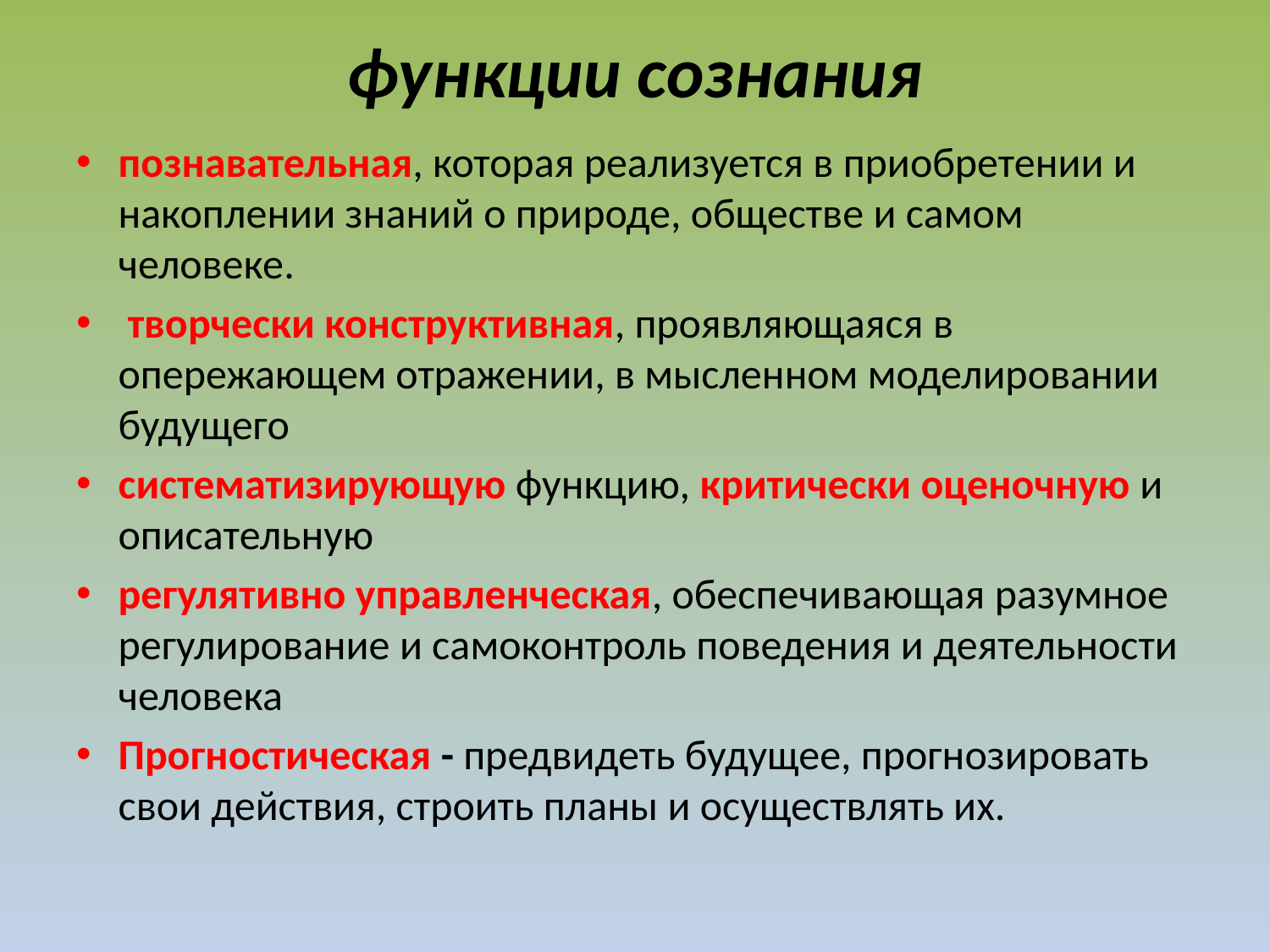

# функции сознания
познавательная, которая реализуется в приобретении и накоплении знаний о природе, обществе и самом человеке.
 творчески конструктивная, проявляющаяся в опережающем отражении, в мысленном моделировании будущего
систематизирующую функцию, критически оценочную и описательную
регулятивно управленческая, обеспечивающая разумное регулирование и самоконтроль поведения и деятельности человека
Прогностическая - предвидеть будущее, прогнозировать свои действия, строить планы и осуществлять их.